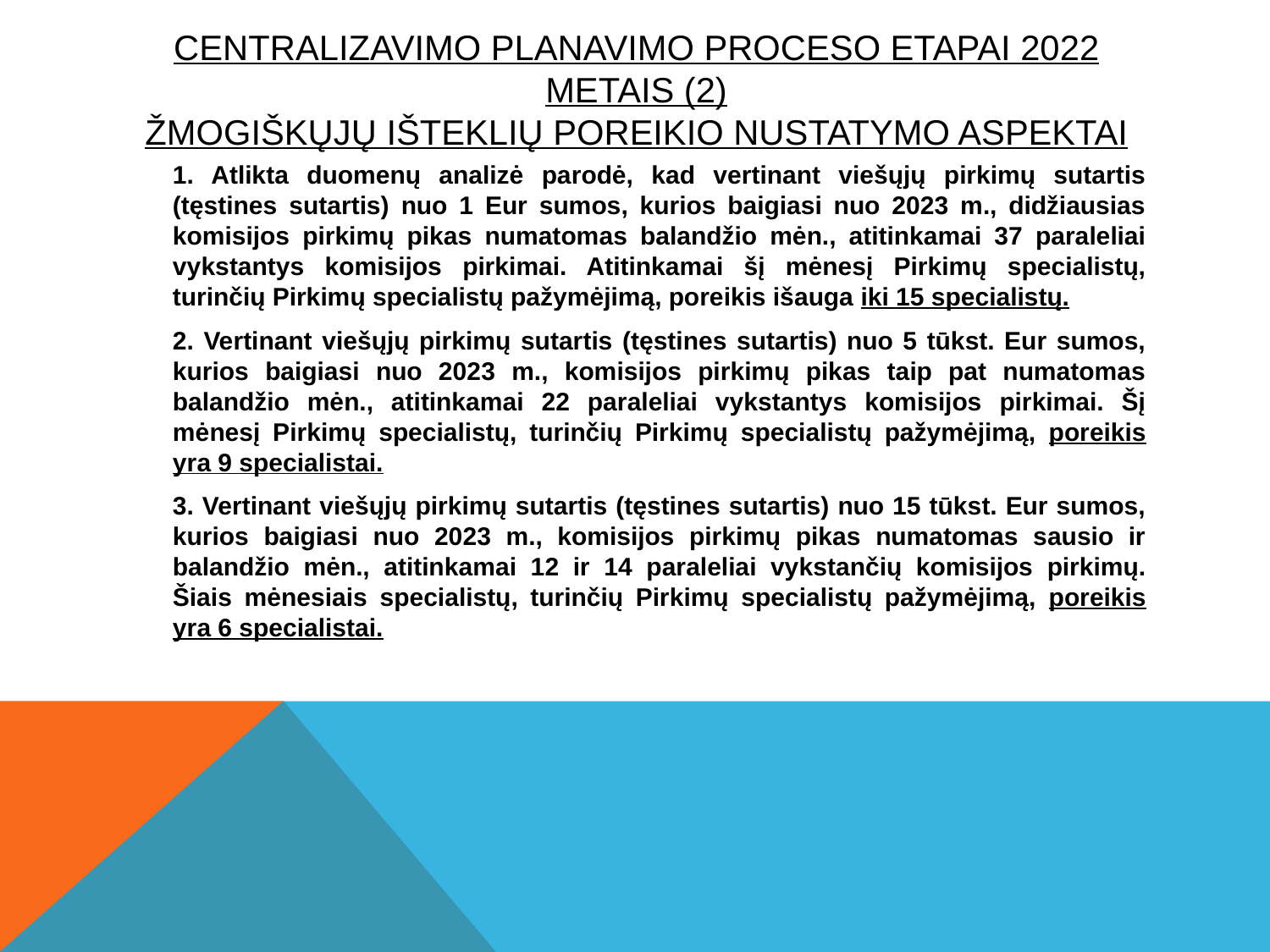

# Centralizavimo planavimo proceso etapai 2022 metais (2) Žmogiškųjų išteklių poreikio nustatymo aspektai
	1. Atlikta duomenų analizė parodė, kad vertinant viešųjų pirkimų sutartis (tęstines sutartis) nuo 1 Eur sumos, kurios baigiasi nuo 2023 m., didžiausias komisijos pirkimų pikas numatomas balandžio mėn., atitinkamai 37 paraleliai vykstantys komisijos pirkimai. Atitinkamai šį mėnesį Pirkimų specialistų, turinčių Pirkimų specialistų pažymėjimą, poreikis išauga iki 15 specialistų.
	2. Vertinant viešųjų pirkimų sutartis (tęstines sutartis) nuo 5 tūkst. Eur sumos, kurios baigiasi nuo 2023 m., komisijos pirkimų pikas taip pat numatomas balandžio mėn., atitinkamai 22 paraleliai vykstantys komisijos pirkimai. Šį mėnesį Pirkimų specialistų, turinčių Pirkimų specialistų pažymėjimą, poreikis yra 9 specialistai.
	3. Vertinant viešųjų pirkimų sutartis (tęstines sutartis) nuo 15 tūkst. Eur sumos, kurios baigiasi nuo 2023 m., komisijos pirkimų pikas numatomas sausio ir balandžio mėn., atitinkamai 12 ir 14 paraleliai vykstančių komisijos pirkimų. Šiais mėnesiais specialistų, turinčių Pirkimų specialistų pažymėjimą, poreikis yra 6 specialistai.